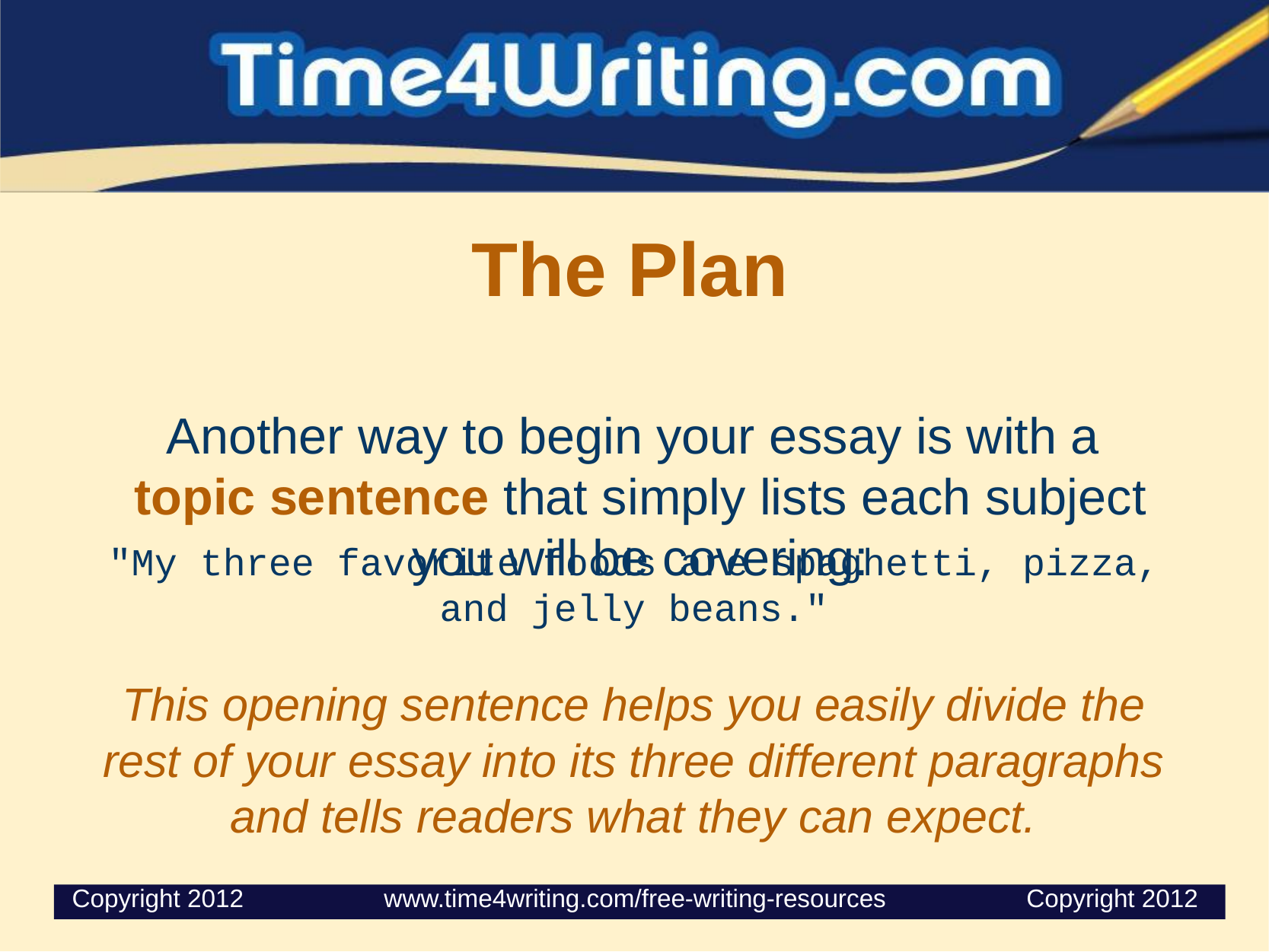

# The Plan

Another way to begin your essay is with a  topic sentence that simply lists each subject you will be covering:
"My three favorite foods are spaghetti, pizza, and jelly beans."

This opening sentence helps you easily divide the rest of your essay into its three different paragraphs and tells readers what they can expect.

 Copyright 2012                    www.time4writing.com/free-writing-resources                    Copyright 2012